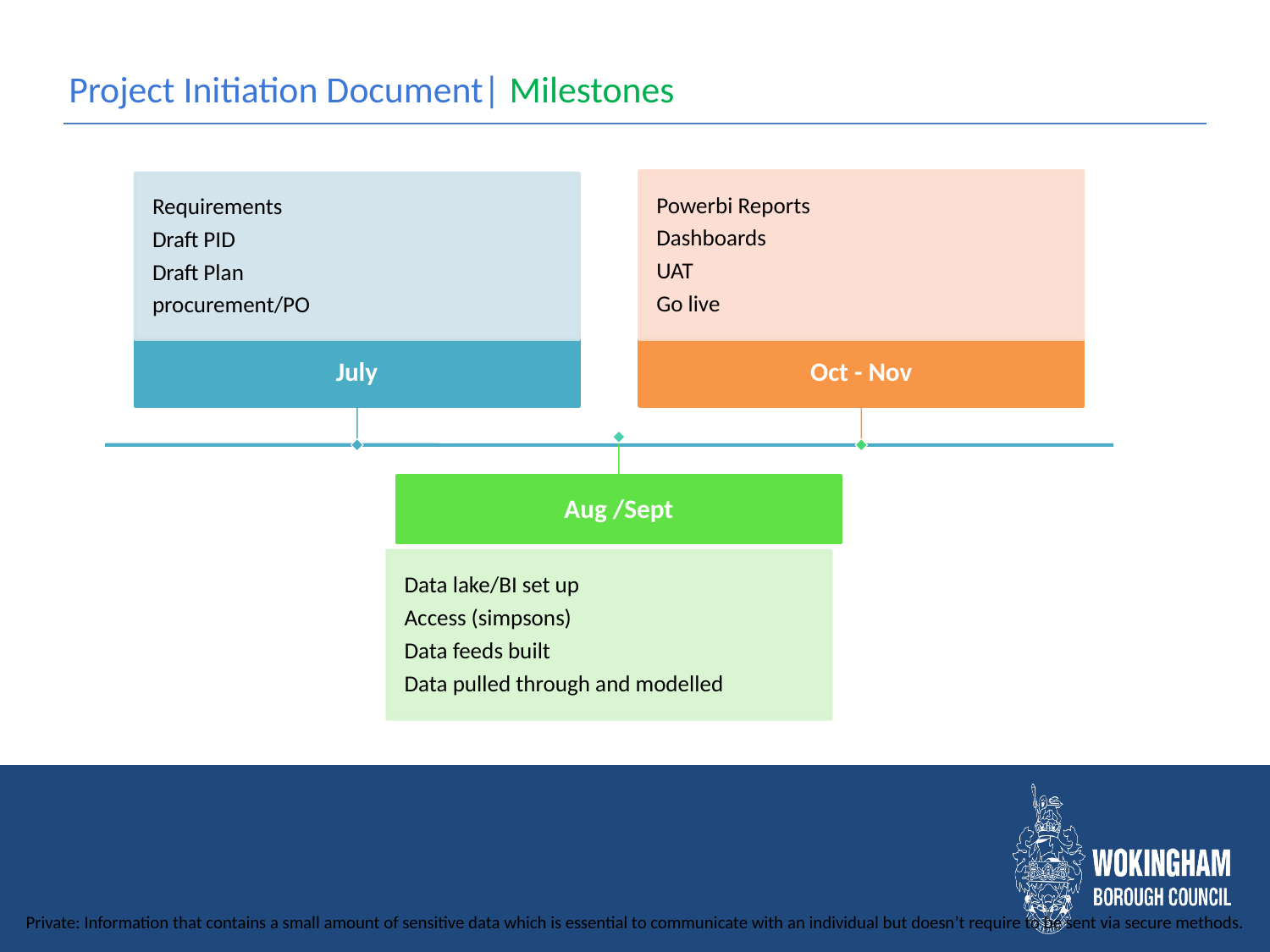

Project Initiation Document| Milestones
July
Requirements
Draft PID
Draft Plan
procurement/PO
Aug /Sept
Data lake/BI set up
Access (simpsons)
Data feeds built
Data pulled through and modelled
Oct - Nov
Powerbi Reports
Dashboards
UAT
Go live